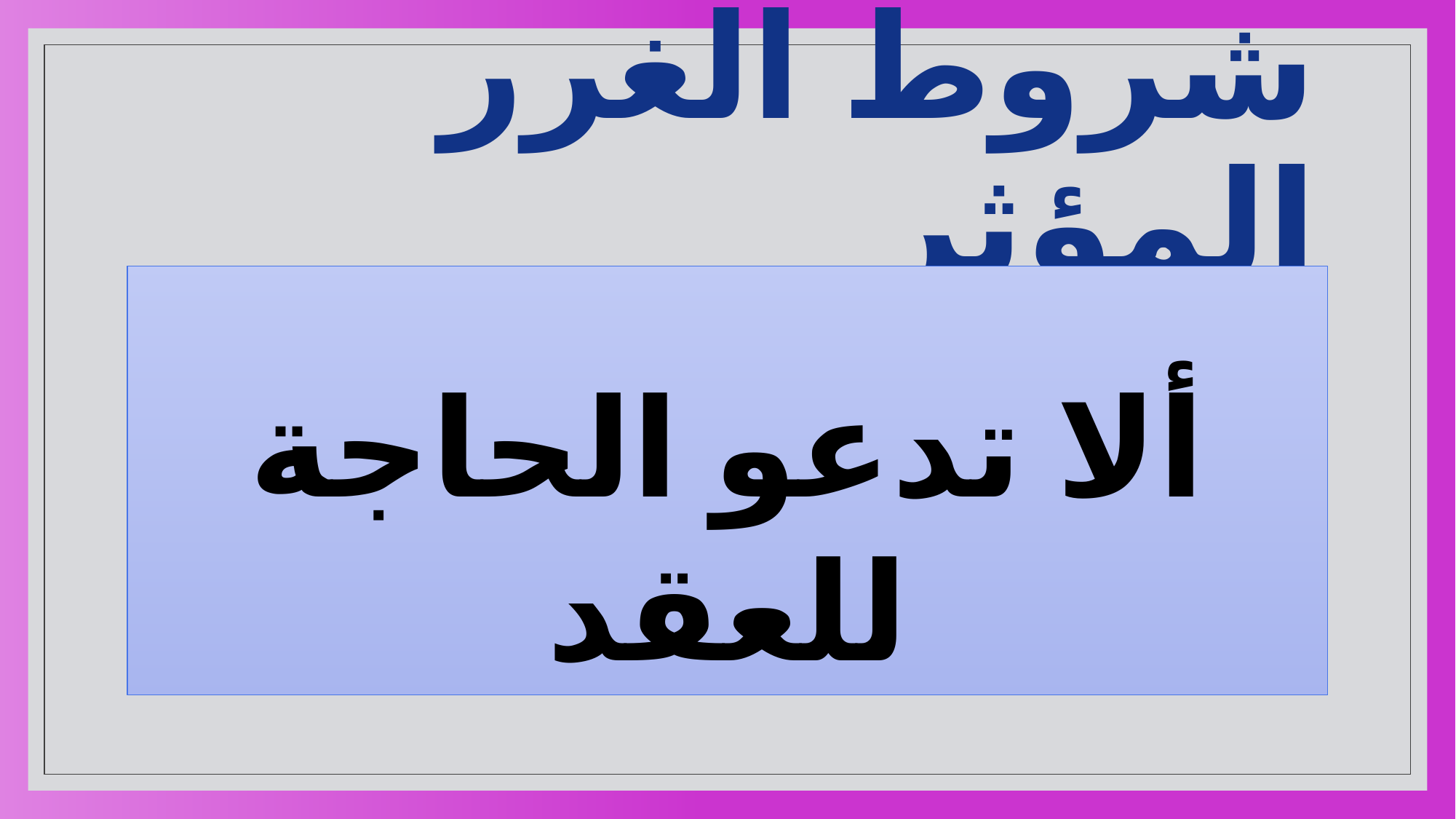

# شروط الغرر المؤثر

ألا تدعو الحاجة للعقد